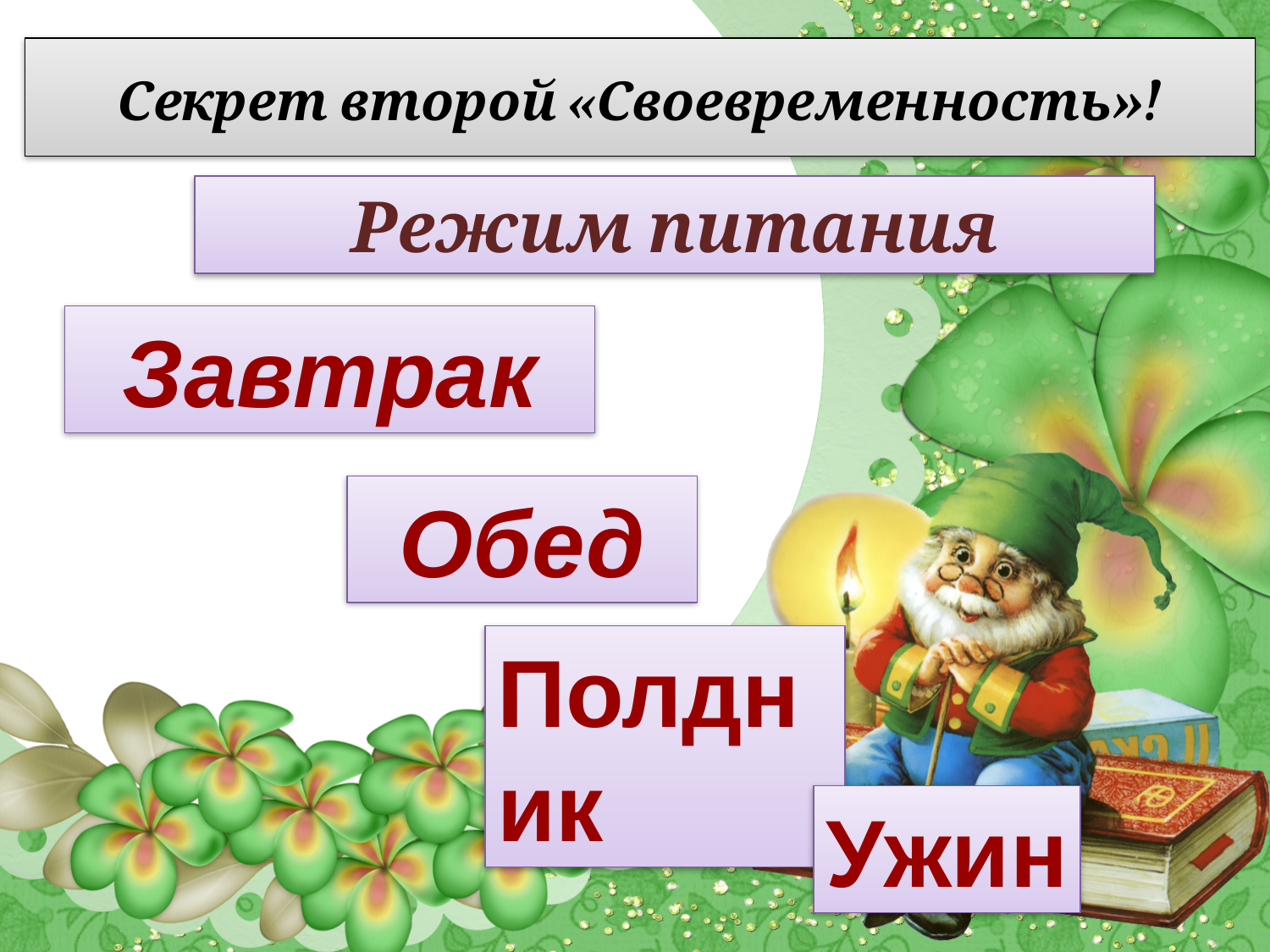

# Секрет второй «Своевременность»!
Режим питания
Завтрак
Обед
Полдник
Ужин